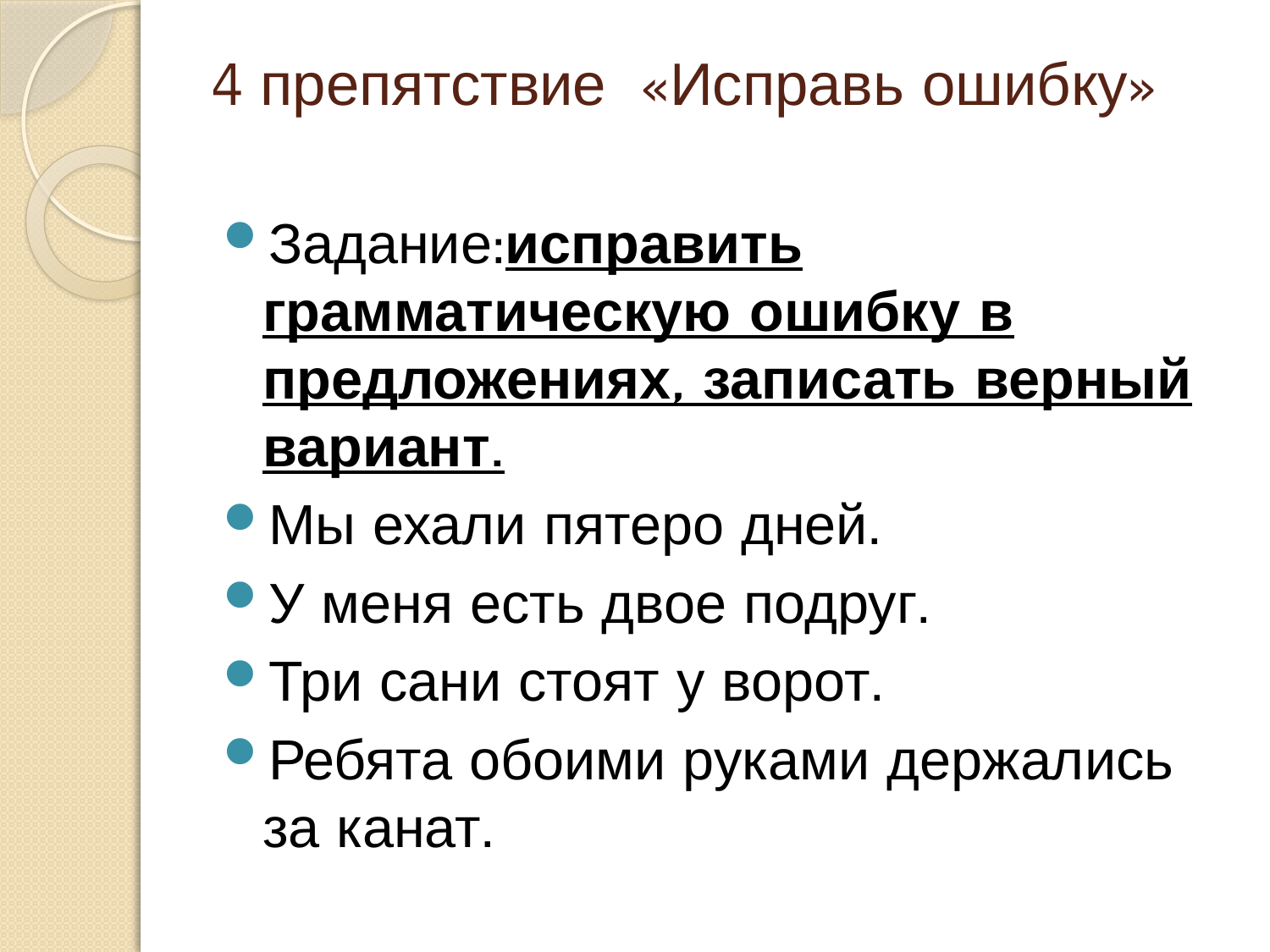

# 4 препятствие  «Исправь ошибку»
Задание:исправить грамматическую ошибку в предложениях, записать верный вариант.
Мы ехали пятеро дней.
У меня есть двое подруг.
Три сани стоят у ворот.
Ребята обоими руками держались за канат.